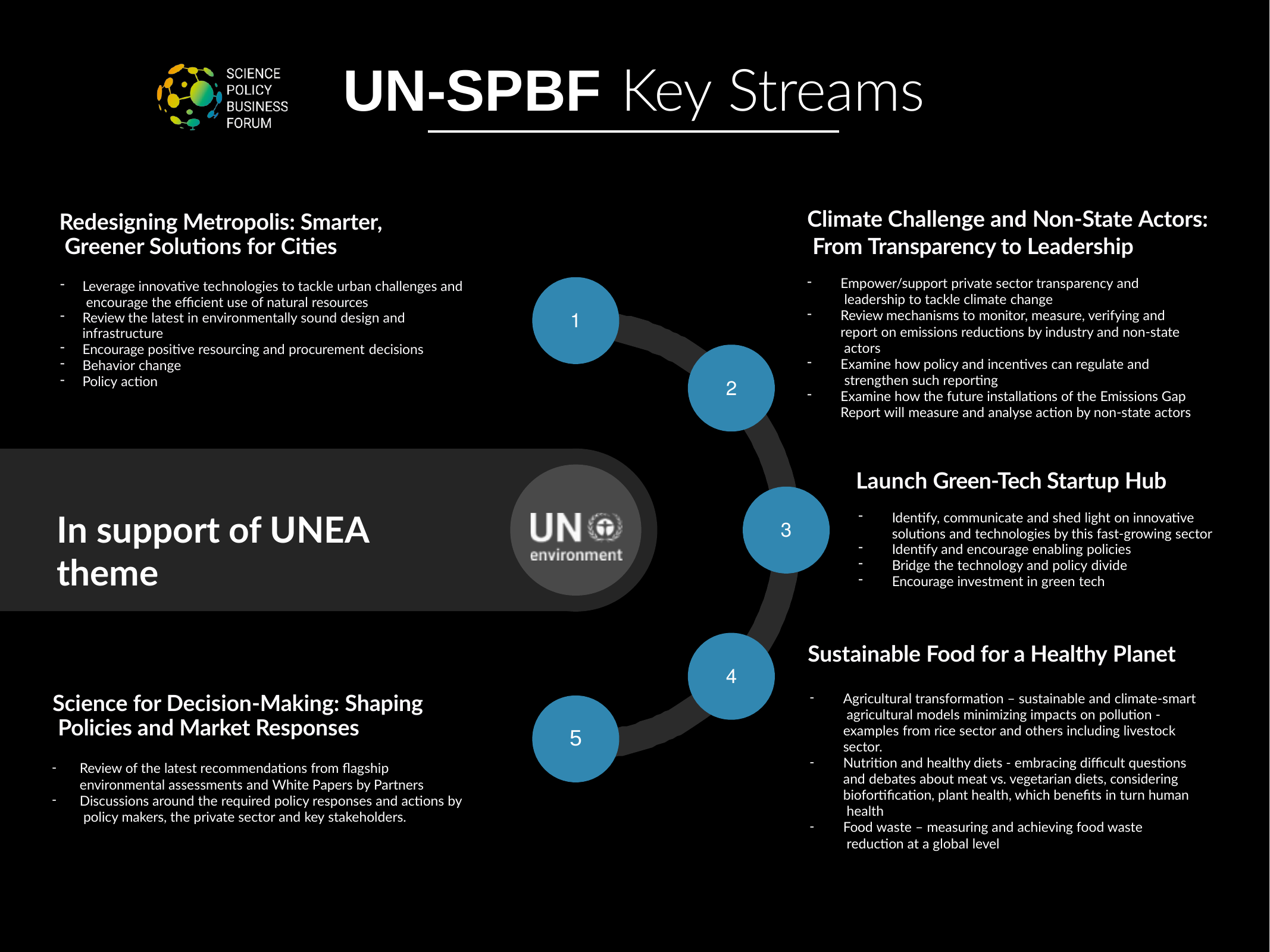

# UN-SPBF	Key Streams

Climate Challenge and Non-State Actors:  From Transparency to Leadership
Redesigning Metropolis: Smarter,  Greener Solutions for Cities
Empower/support private sector transparency and  leadership to tackle climate change
Review mechanisms to monitor, measure, verifying and  report on emissions reductions by industry and non-state  actors
Examine how policy and incentives can regulate and  strengthen such reporting
Examine how the future installations of the Emissions Gap  Report will measure and analyse action by non-state actors
Leverage innovative technologies to tackle urban challenges and  encourage the efficient use of natural resources
Review the latest in environmentally sound design and infrastructure
Encourage positive resourcing and procurement decisions
Behavior change
Policy action

1

2

Launch Green-Tech Startup Hub

In support of UNEA theme
Identify, communicate and shed light on innovative  solutions and technologies by this fast-growing sector
Identify and encourage enabling policies
Bridge the technology and policy divide
Encourage investment in green tech

3
Sustainable Food for a Healthy Planet

4
-
Science for Decision-Making: Shaping  Policies and Market Responses
Agricultural transformation – sustainable and climate-smart  agricultural models minimizing impacts on pollution -  examples from rice sector and others including livestock  sector.
Nutrition and healthy diets - embracing difficult questions  and debates about meat vs. vegetarian diets, considering  biofortification, plant health, which benefits in turn human  health
Food waste – measuring and achieving food waste  reduction at a global level

5
-
-
Review of the latest recommendations from flagship  environmental assessments and White Papers by Partners  Discussions around the required policy responses and actions by  policy makers, the private sector and key stakeholders.
-
-